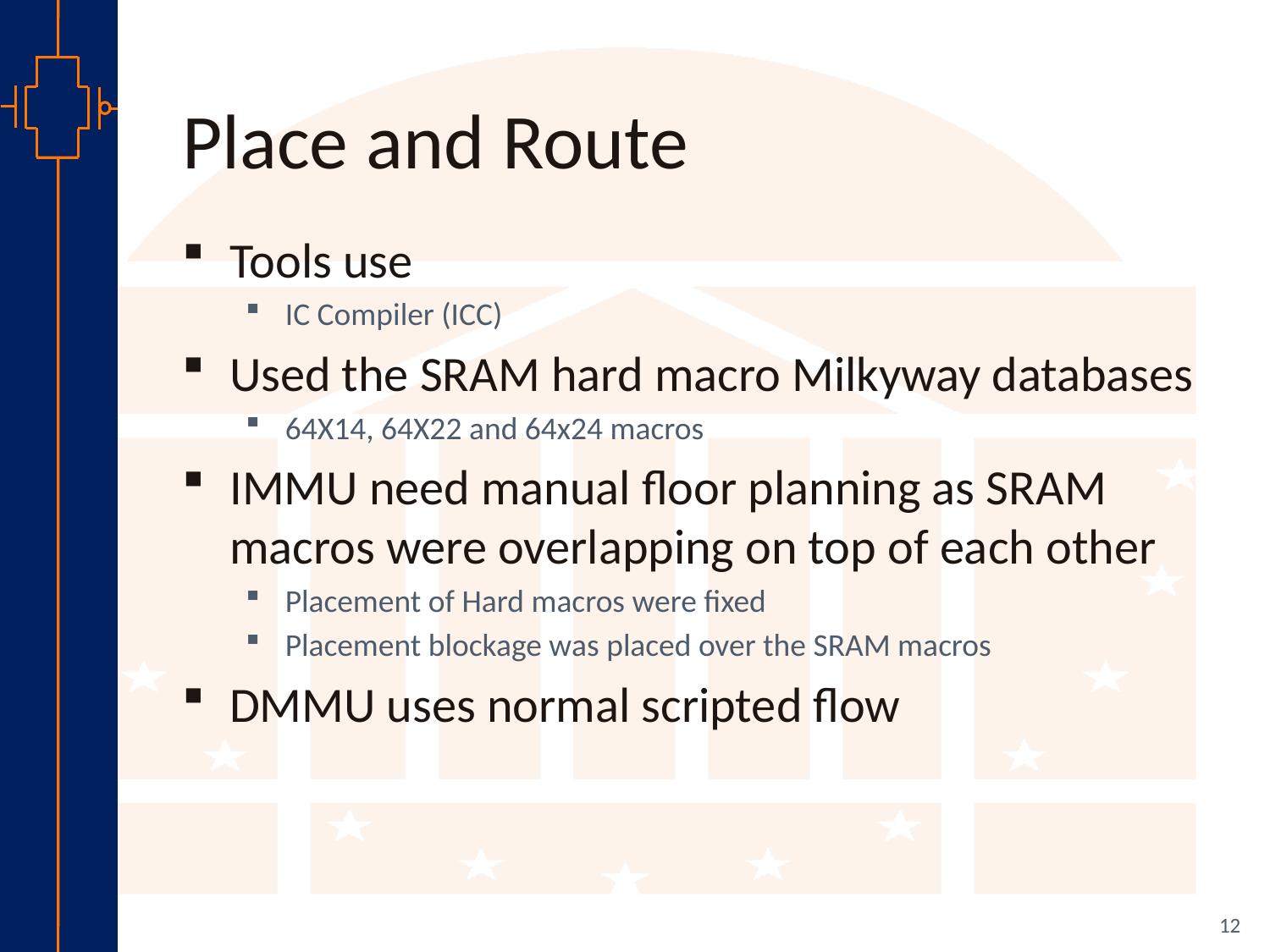

# Place and Route
Tools use
IC Compiler (ICC)
Used the SRAM hard macro Milkyway databases
64X14, 64X22 and 64x24 macros
IMMU need manual floor planning as SRAM macros were overlapping on top of each other
Placement of Hard macros were fixed
Placement blockage was placed over the SRAM macros
DMMU uses normal scripted flow
12